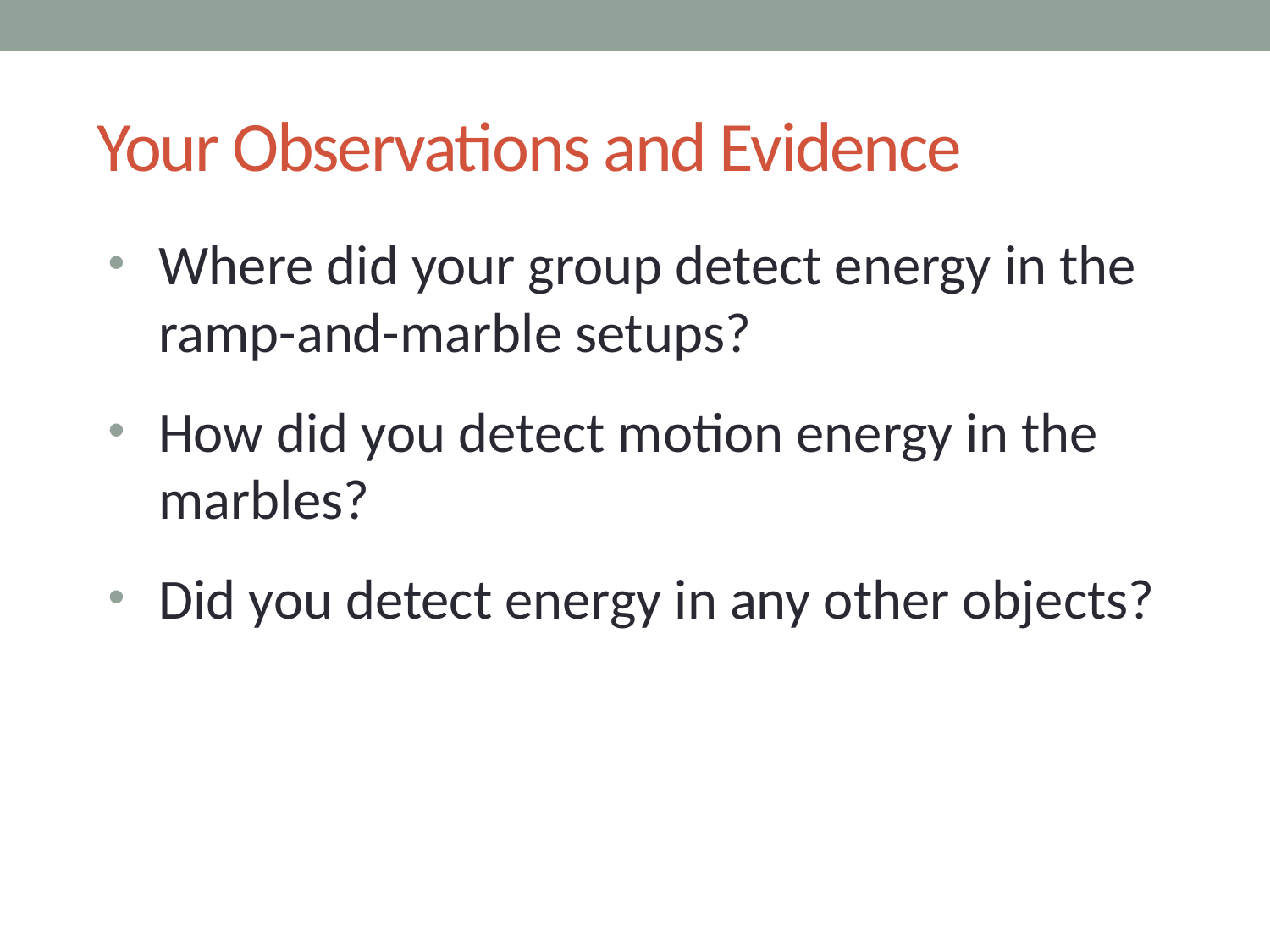

# Your Observations and Evidence
Where did your group detect energy in the ramp-and-marble setups?
How did you detect motion energy in the marbles?
Did you detect energy in any other objects?